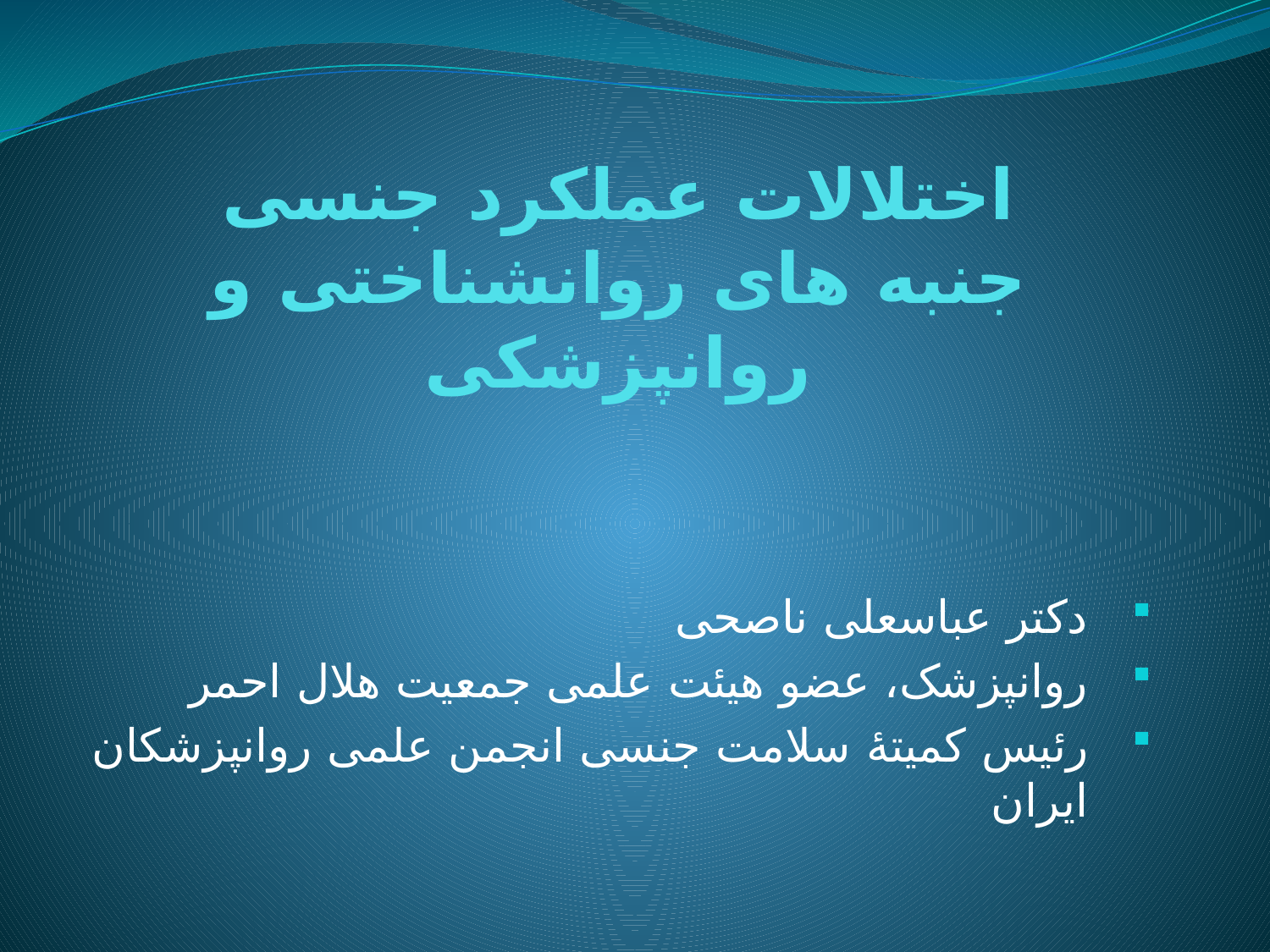

# اختلالات عملکرد جنسی جنبه های روانشناختی و روانپزشکی
دکتر عباسعلی ناصحی
روانپزشک، عضو هیئت علمی جمعیت هلال احمر
رئیس کمیتۀ سلامت جنسی انجمن علمی روانپزشکان ایران